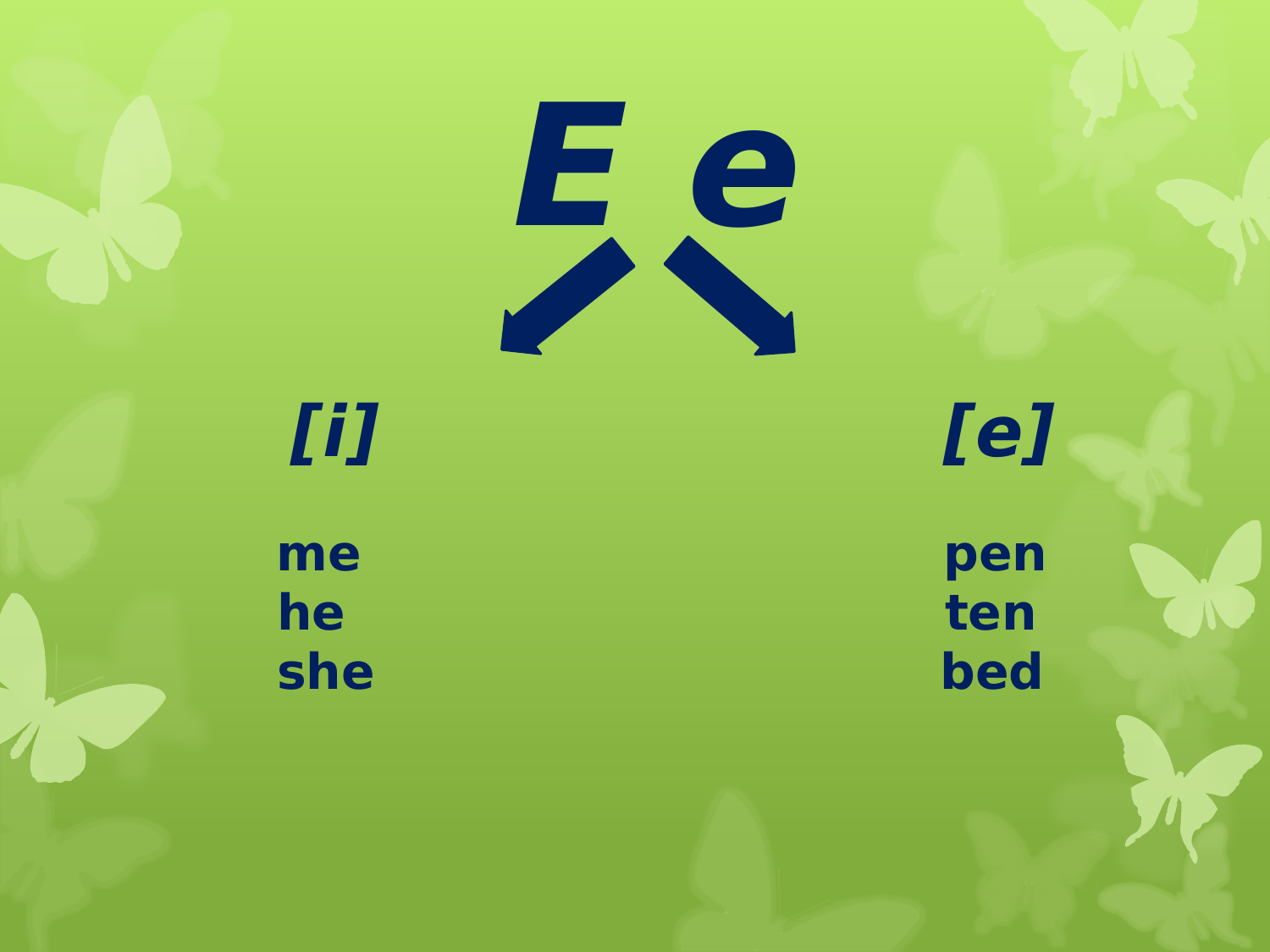

# E e

                [i]                       [e]

               me                                  pen
             he                                   ten
             she                                 bed